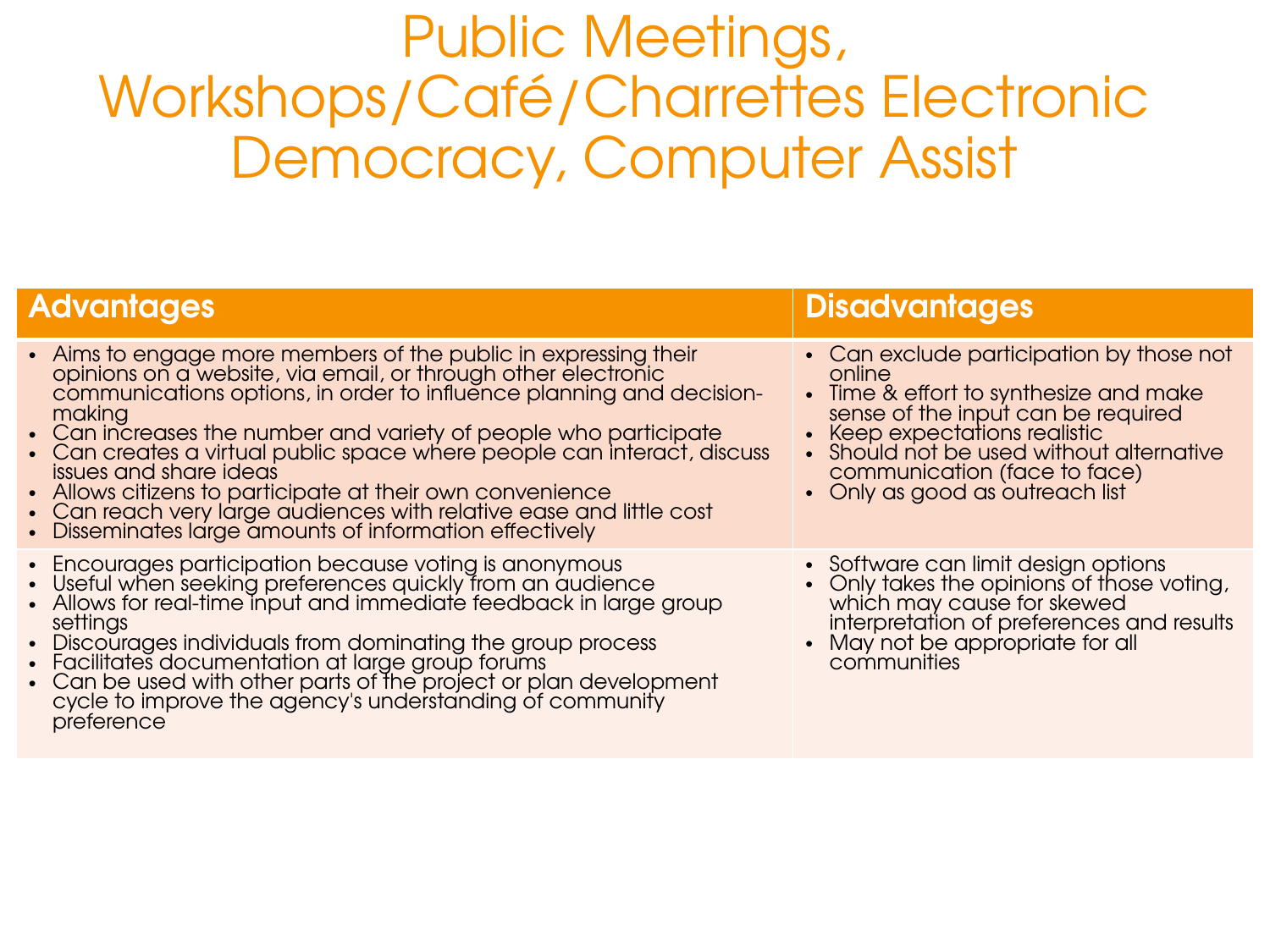

Public Meetings, Workshops/Café/Charrettes Electronic Democracy, Computer Assist
| Advantages | Disadvantages |
| --- | --- |
| Aims to engage more members of the public in expressing their opinions on a website, via email, or through other electronic communications options, in order to influence planning and decision-making Can increases the number and variety of people who participate Can creates a virtual public space where people can interact, discuss issues and share ideas Allows citizens to participate at their own convenience Can reach very large audiences with relative ease and little cost Disseminates large amounts of information effectively | Can exclude participation by those not online Time & effort to synthesize and make sense of the input can be required Keep expectations realistic Should not be used without alternative communication (face to face) Only as good as outreach list |
| Encourages participation because voting is anonymous Useful when seeking preferences quickly from an audience Allows for real-time input and immediate feedback in large group settings Discourages individuals from dominating the group process Facilitates documentation at large group forums Can be used with other parts of the project or plan development cycle to improve the agency's understanding of community preference | Software can limit design options Only takes the opinions of those voting, which may cause for skewed interpretation of preferences and results May not be appropriate for all communities |